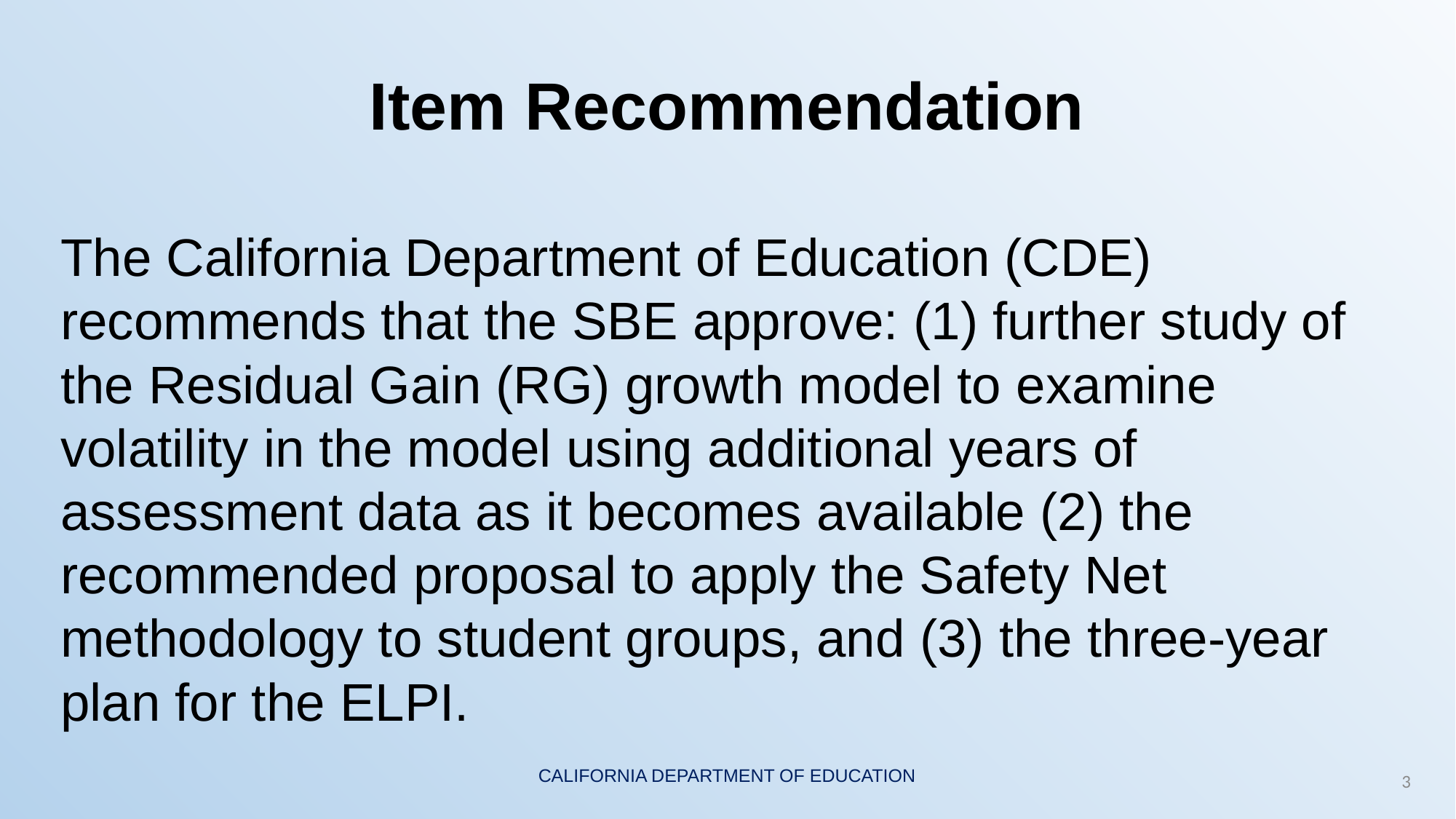

# Item Recommendation
The California Department of Education (CDE) recommends that the SBE approve: (1) further study of the Residual Gain (RG) growth model to examine volatility in the model using additional years of assessment data as it becomes available (2) the recommended proposal to apply the Safety Net methodology to student groups, and (3) the three-year plan for the ELPI.
3